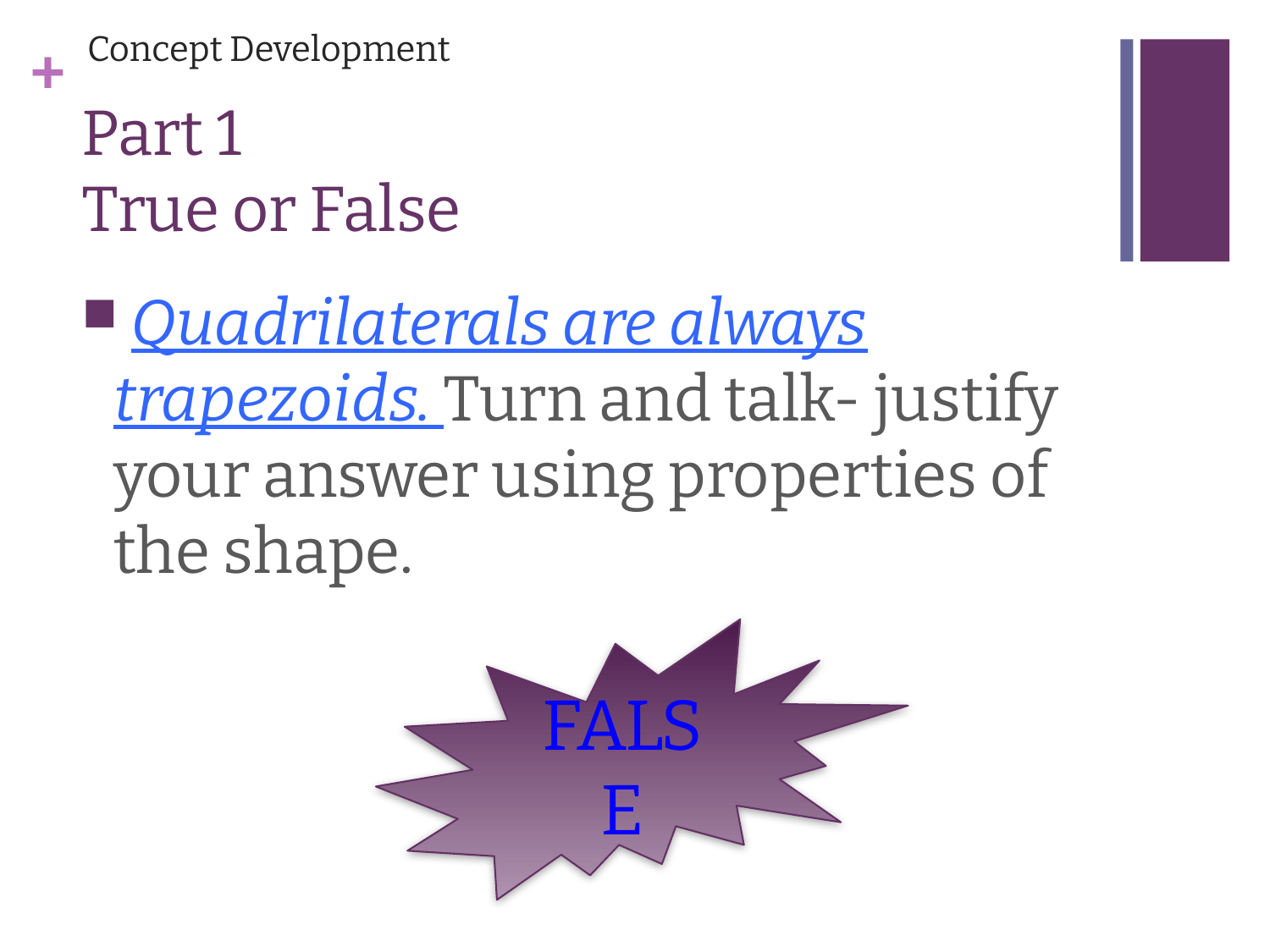

Concept Development
# Part 1 True or False
 Quadrilaterals are always trapezoids. Turn and talk- justify your answer using properties of the shape.

FALSE